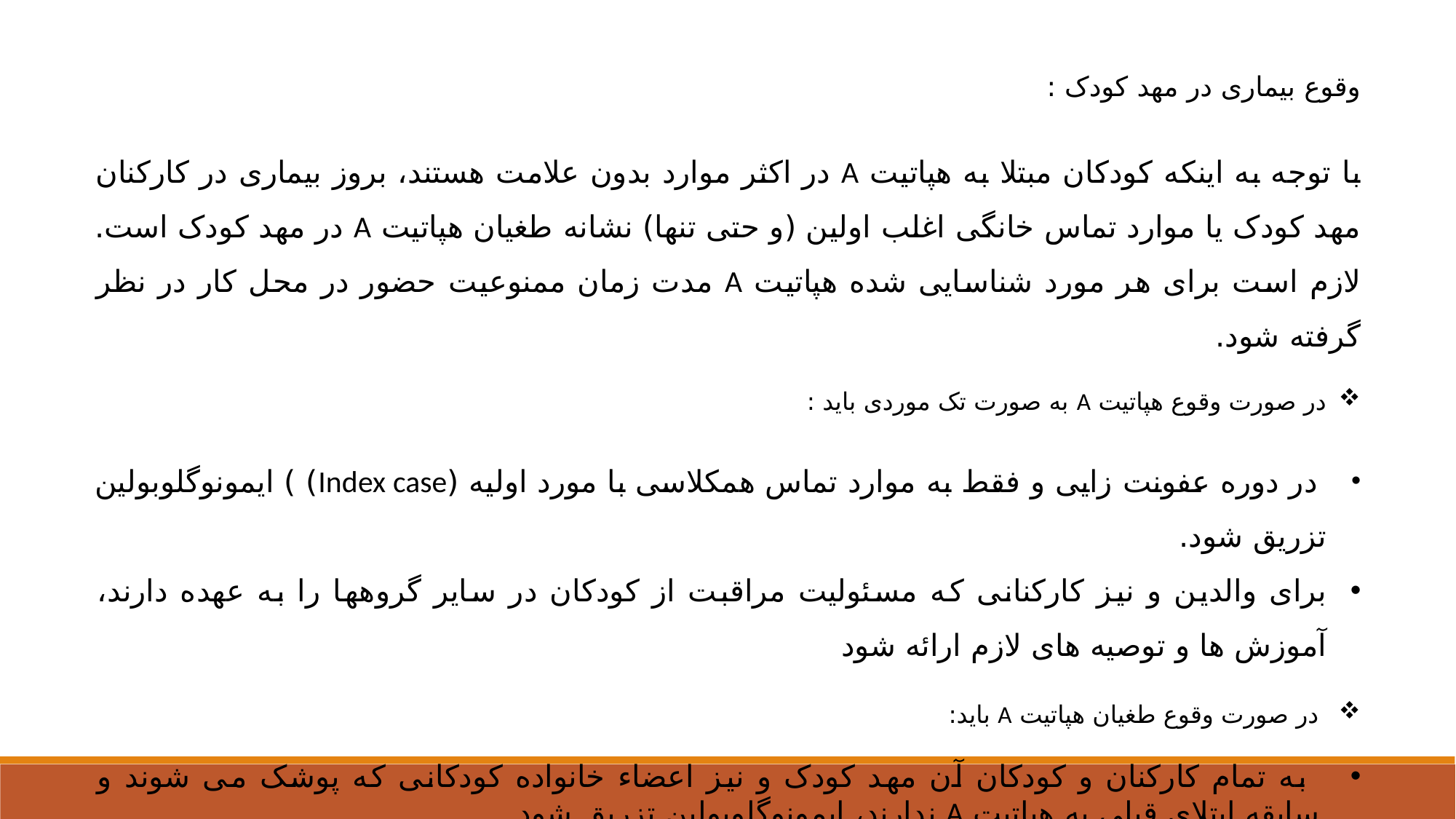

وقوع بیماری در مهد کودک :

با توجه به اینکه کودکان مبتلا به هپاتیت A در اکثر موارد بدون علامت هستند، بروز بیماری در کارکنان مهد کودک یا موارد تماس خانگی اغلب اولین (و حتی تنها) نشانه طغیان هپاتیت A در مهد کودک است. لازم است برای هر مورد شناسایی شده هپاتیت A مدت زمان ممنوعیت حضور در محل کار در نظر گرفته شود.

در صورت وقوع هپاتیت A به صورت تک موردی باید :

 در دوره عفونت زایی و فقط به موارد تماس همکلاسی با مورد اولیه (Index case) ) ایمونوگلوبولین تزریق شود.
برای والدین و نیز کارکنانی که مسئولیت مراقبت از کودکان در سایر گروهها را به عهده دارند، آموزش ها و توصیه های لازم ارائه شود

 در صورت وقوع طغیان هپاتیت A باید:

 به تمام کارکنان و کودکان آن مهد کودک و نیز اعضاء خانواده کودکانی که پوشک می شوند و سابقه ابتلای قبلی به هپاتیت A ندارند، ایمونوگلوبولین تزریق شود.